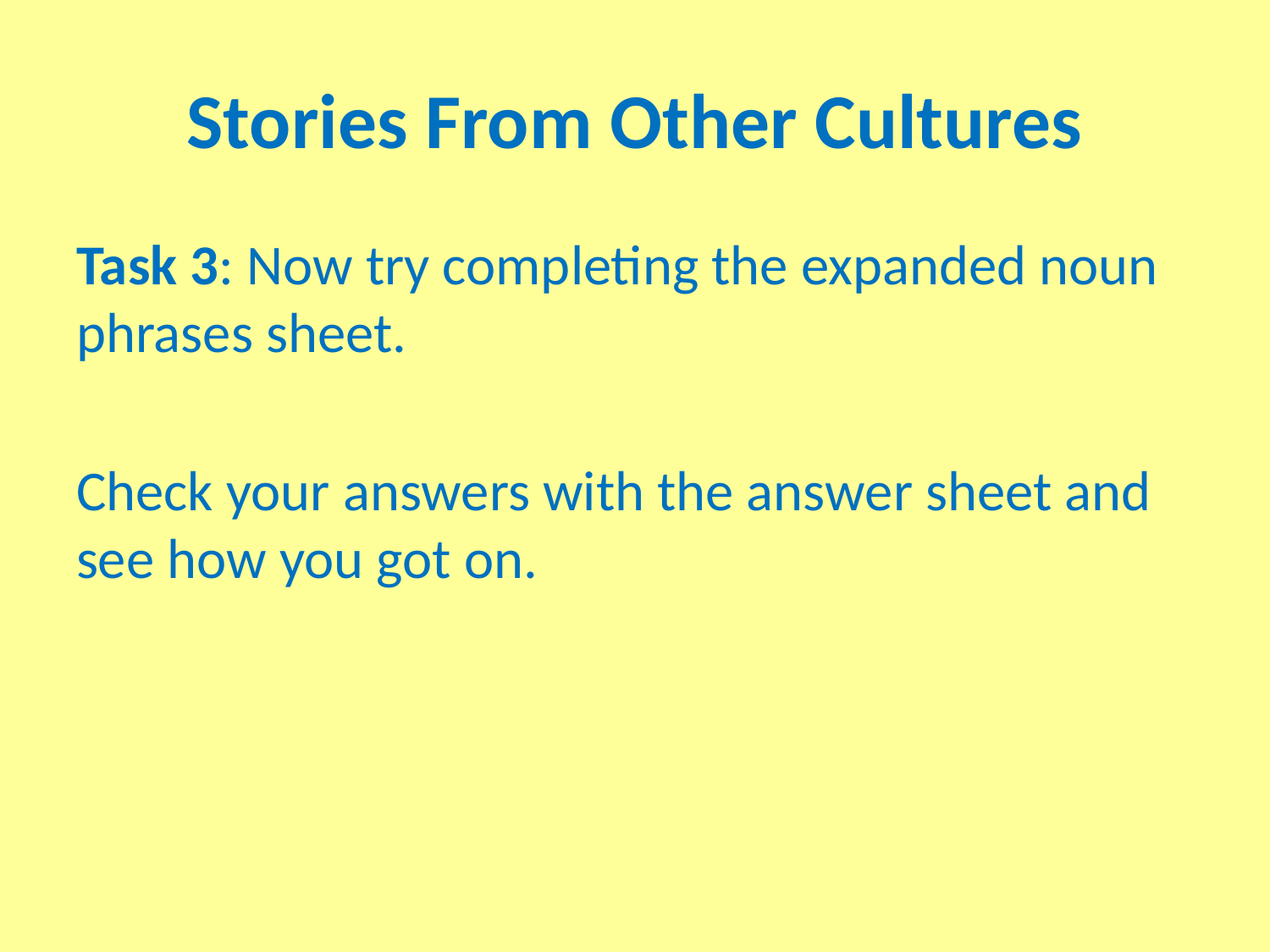

# Stories From Other Cultures
Task 3: Now try completing the expanded noun phrases sheet.

Check your answers with the answer sheet and see how you got on.